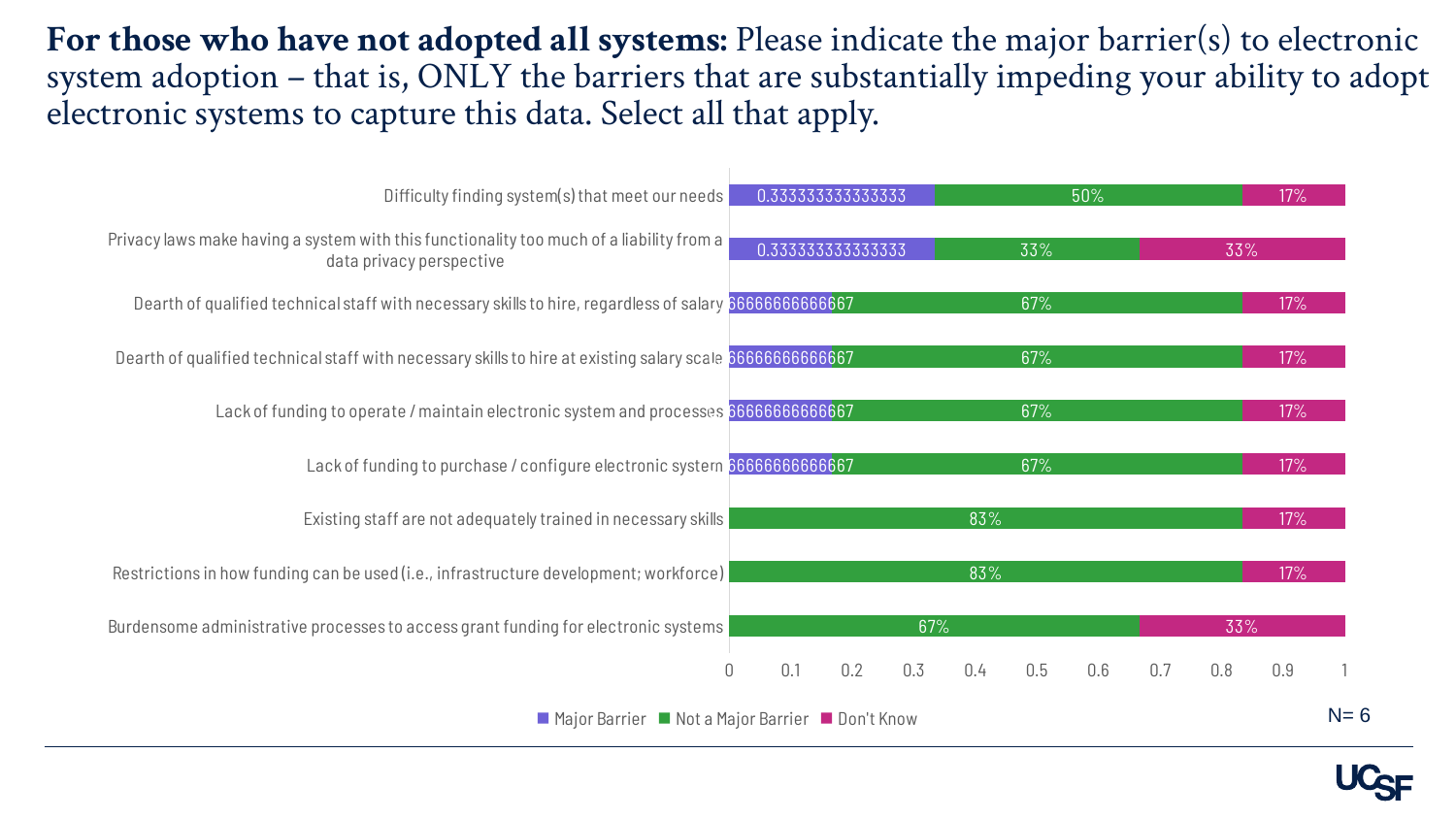

# For those who have not adopted all systems: Please indicate the major barrier(s) to electronic system adoption – that is, ONLY the barriers that are substantially impeding your ability to adopt electronic systems to capture this data. Select all that apply.

### Chart

| Category | Major Barrier | Not a Major Barrier | Don't Know |
|---|---|---|---|
| Burdensome administrative processes to access grant funding for electronic systems | None | 0.6666666666666666 | 0.3333333333333333 |
| Restrictions in how funding can be used (i.e., infrastructure development; workforce) | None | 0.8333333333333334 | 0.16666666666666666 |
| Existing staff are not adequately trained in necessary skills | None | 0.8333333333333334 | 0.16666666666666666 |
| Lack of funding to purchase / configure electronic system | 0.16666666666666666 | 0.6666666666666666 | 0.16666666666666666 |
| Lack of funding to operate / maintain electronic system and processes | 0.16666666666666666 | 0.6666666666666666 | 0.16666666666666666 |
| Dearth of qualified technical staff with necessary skills to hire at existing salary scale | 0.16666666666666666 | 0.6666666666666666 | 0.16666666666666666 |
| Dearth of qualified technical staff with necessary skills to hire, regardless of salary | 0.16666666666666666 | 0.6666666666666666 | 0.16666666666666666 |
| Privacy laws make having a system with this functionality too much of a liability from a data privacy perspective | 0.3333333333333333 | 0.3333333333333333 | 0.3333333333333333 |
| Difficulty finding system(s) that meet our needs | 0.3333333333333333 | 0.5 | 0.16666666666666666 |
N= 6